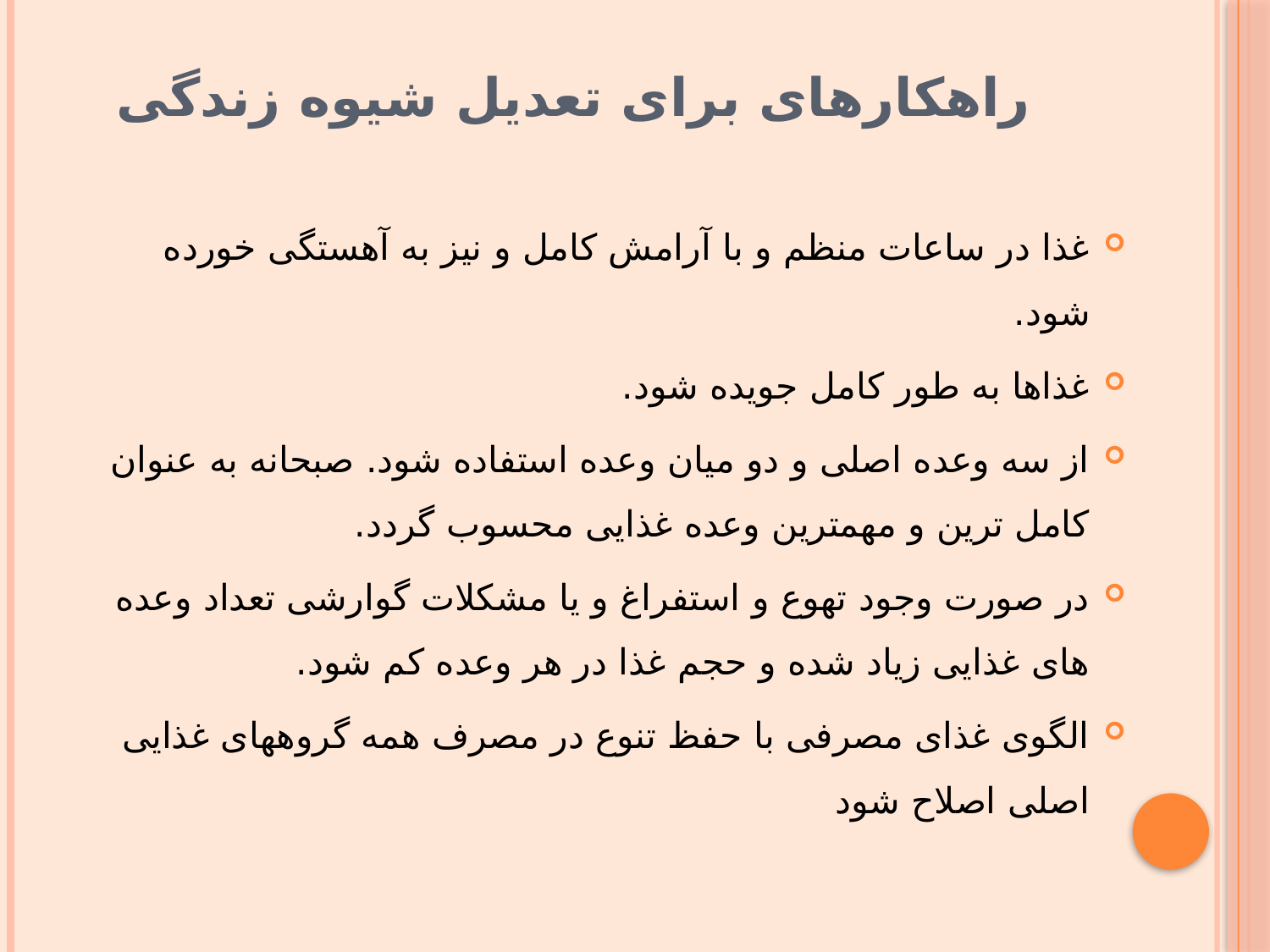

# راهكارهاى براى تعديل شيوه زندگى
غذا در ساعات منظم و با آرامش كامل و نيز به آهستگى خورده شود.
غذاها به طور كامل جويده شود.
از سه وعده اصلى و دو ميان وعده استفاده شود. صبحانه به عنوان كامل ترين و مهمترين وعده غذايى محسوب گردد.
در صورت وجود تهوع و استفراغ و يا مشكلات گوارشى تعداد وعده هاى غذايى زياد شده و حجم غذا در هر وعده كم شود.
الگوى غذاى مصرفى با حفظ تنوع در مصرف همه گروههاى غذايى اصلى اصلاح شود